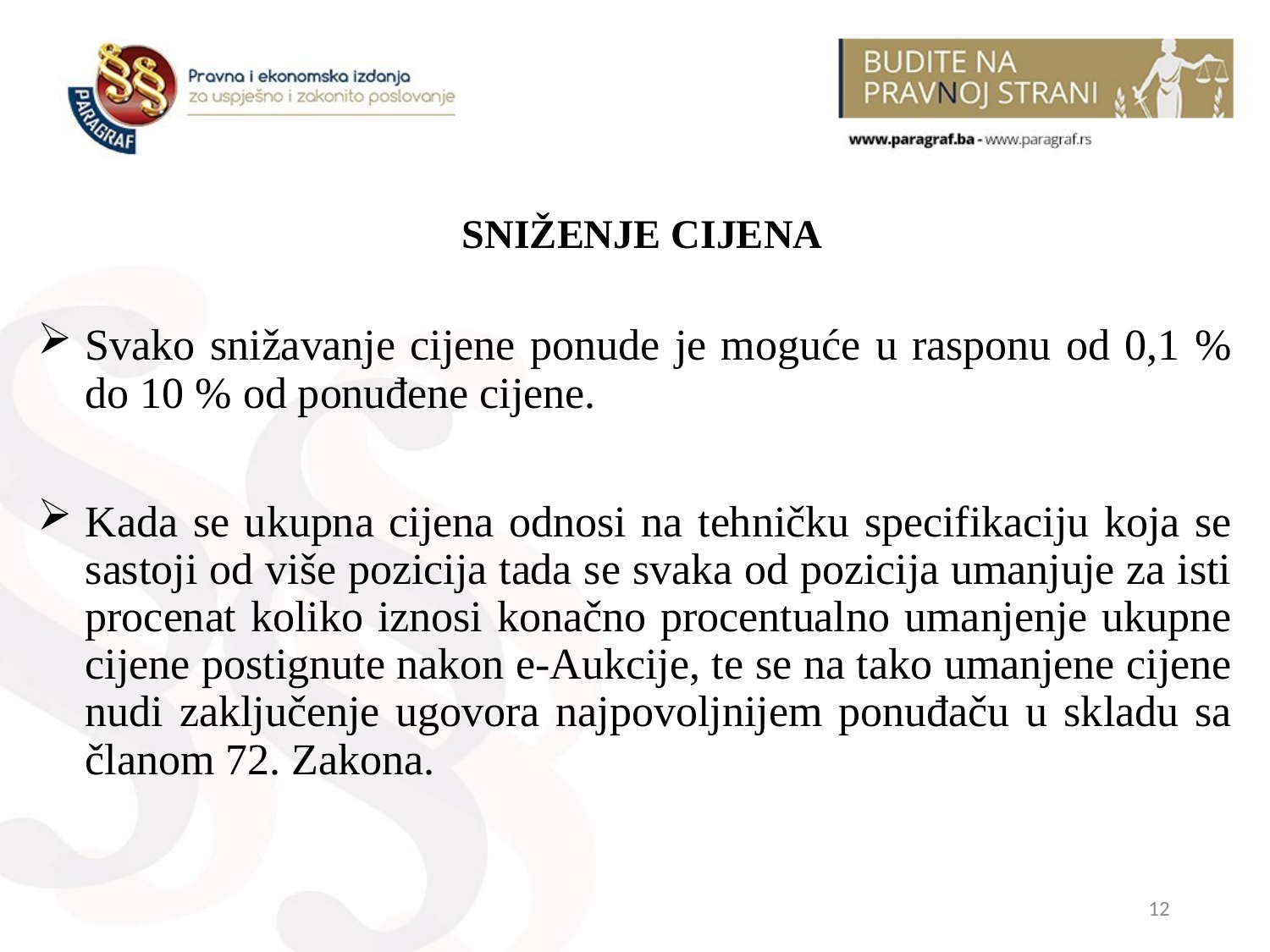

# SNIŽENJE CIJENA
Svako snižavanje cijene ponude je moguće u rasponu od 0,1 % do 10 % od ponuđene cijene.

Kada se ukupna cijena odnosi na tehničku specifikaciju koja se sastoji od više pozicija tada se svaka od pozicija umanjuje za isti procenat koliko iznosi konačno procentualno umanjenje ukupne cijene postignute nakon e-Aukcije, te se na tako umanjene cijene nudi zaključenje ugovora najpovoljnijem ponuđaču u skladu sa članom 72. Zakona.

12